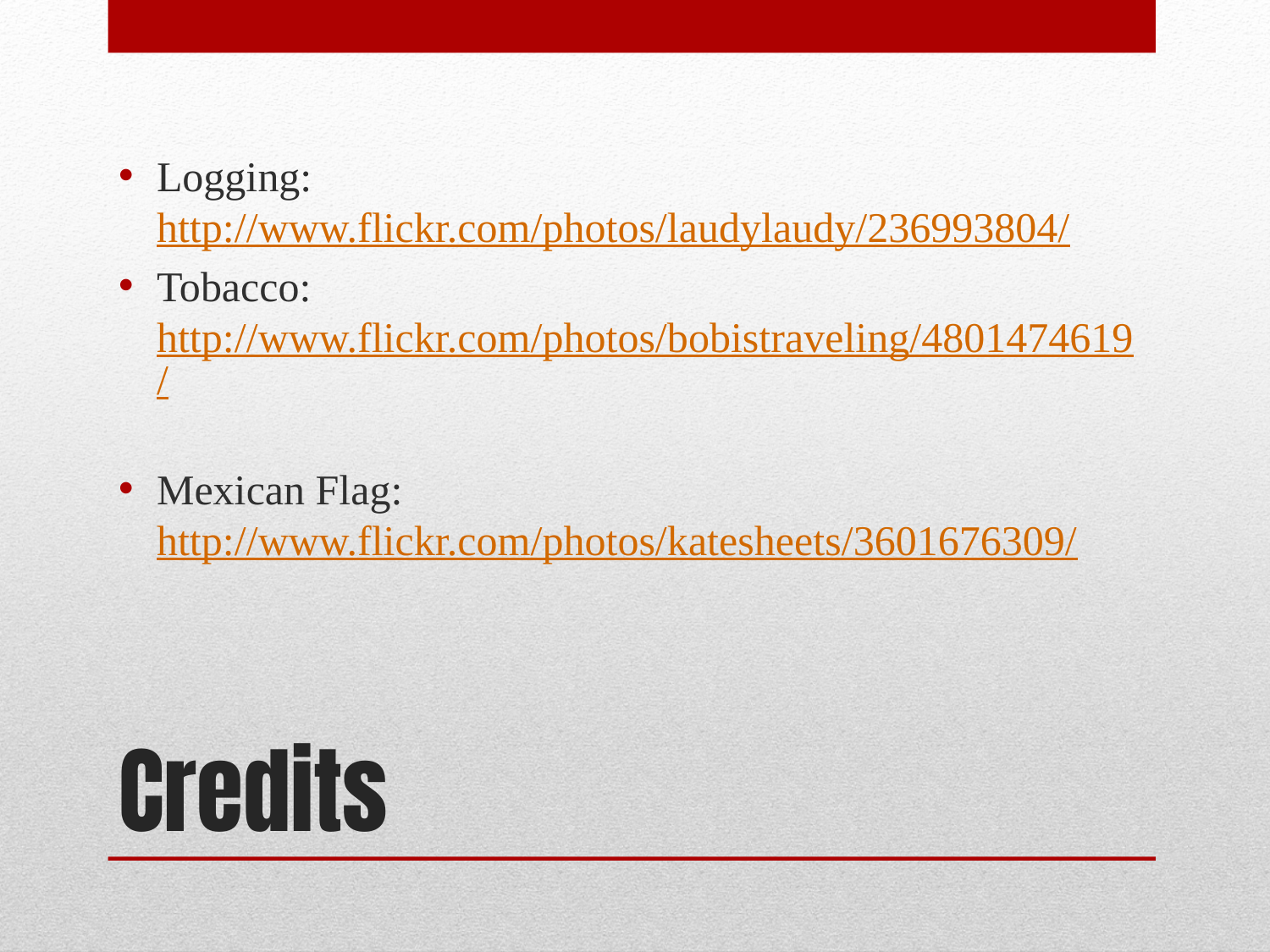

Logging: http://www.flickr.com/photos/laudylaudy/236993804/
Tobacco: http://www.flickr.com/photos/bobistraveling/4801474619/
Mexican Flag: http://www.flickr.com/photos/katesheets/3601676309/

# Credits